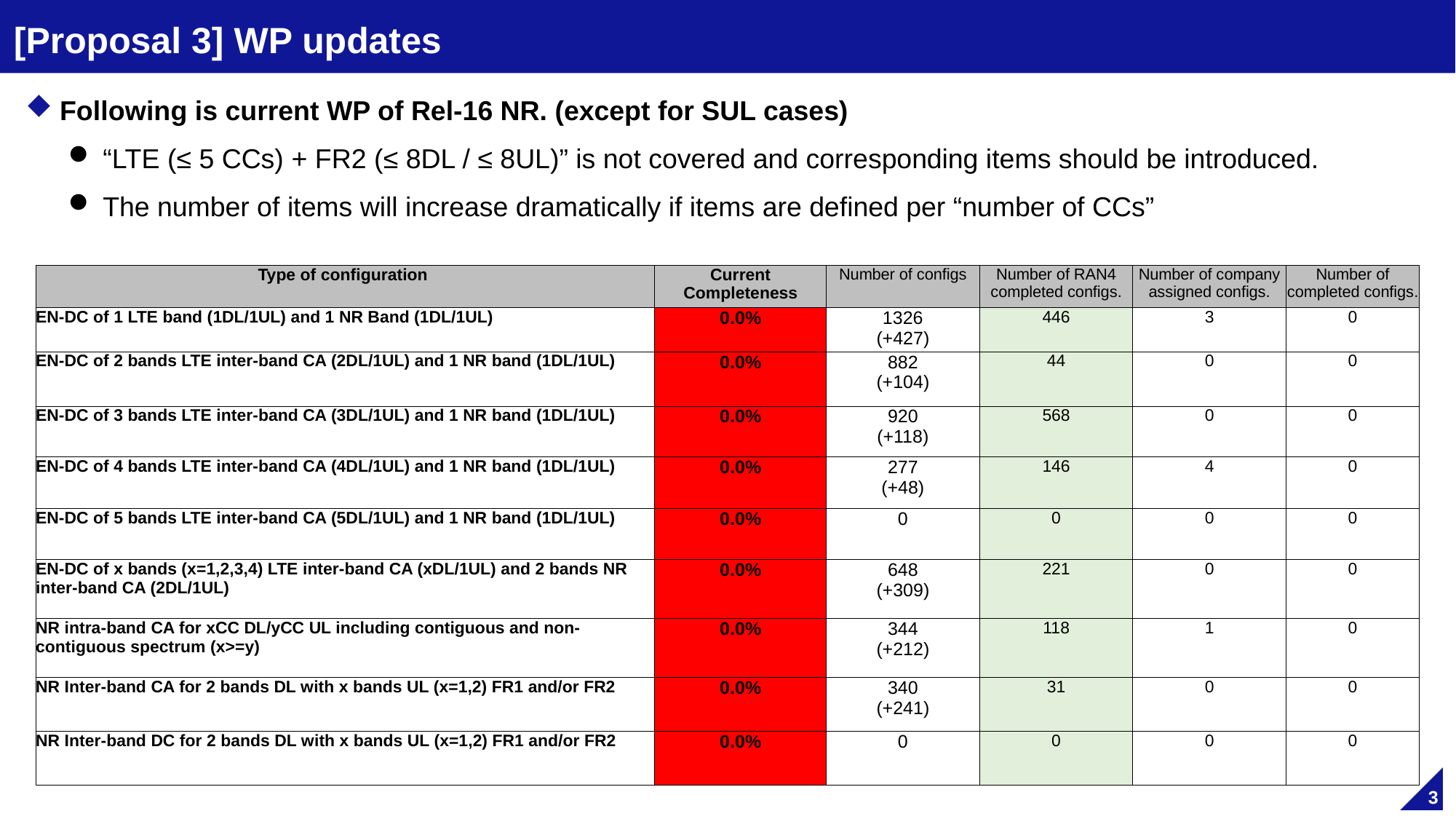

# [Proposal 3] WP updates
Following is current WP of Rel-16 NR. (except for SUL cases)
“LTE (≤ 5 CCs) + FR2 (≤ 8DL / ≤ 8UL)” is not covered and corresponding items should be introduced.
The number of items will increase dramatically if items are defined per “number of CCs”
| Type of configuration | Current Completeness | Number of configs | Number of RAN4 completed configs. | Number of company assigned configs. | Number of completed configs. |
| --- | --- | --- | --- | --- | --- |
| EN-DC of 1 LTE band (1DL/1UL) and 1 NR Band (1DL/1UL) | 0.0% | 1326 (+427) | 446 | 3 | 0 |
| EN-DC of 2 bands LTE inter-band CA (2DL/1UL) and 1 NR band (1DL/1UL) | 0.0% | 882 (+104) | 44 | 0 | 0 |
| EN-DC of 3 bands LTE inter-band CA (3DL/1UL) and 1 NR band (1DL/1UL) | 0.0% | 920 (+118) | 568 | 0 | 0 |
| EN-DC of 4 bands LTE inter-band CA (4DL/1UL) and 1 NR band (1DL/1UL) | 0.0% | 277 (+48) | 146 | 4 | 0 |
| EN-DC of 5 bands LTE inter-band CA (5DL/1UL) and 1 NR band (1DL/1UL) | 0.0% | 0 | 0 | 0 | 0 |
| EN-DC of x bands (x=1,2,3,4) LTE inter-band CA (xDL/1UL) and 2 bands NR inter-band CA (2DL/1UL) | 0.0% | 648 (+309) | 221 | 0 | 0 |
| NR intra-band CA for xCC DL/yCC UL including contiguous and non-contiguous spectrum (x>=y) | 0.0% | 344 (+212) | 118 | 1 | 0 |
| NR Inter-band CA for 2 bands DL with x bands UL (x=1,2) FR1 and/or FR2 | 0.0% | 340 (+241) | 31 | 0 | 0 |
| NR Inter-band DC for 2 bands DL with x bands UL (x=1,2) FR1 and/or FR2 | 0.0% | 0 | 0 | 0 | 0 |
3